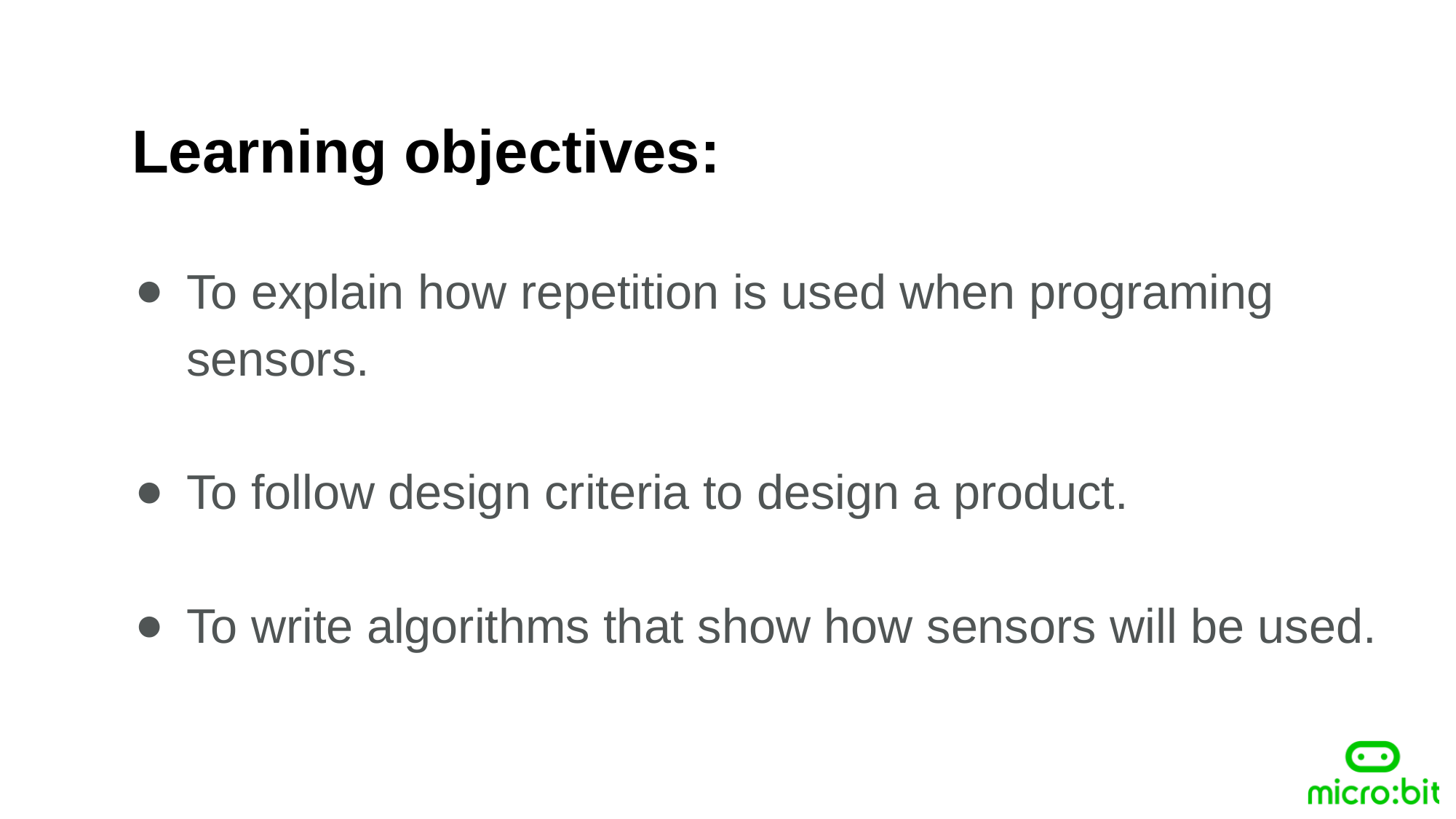

Learning objectives:

To explain how repetition is used when programing sensors.

To follow design criteria to design a product.

To write algorithms that show how sensors will be used.